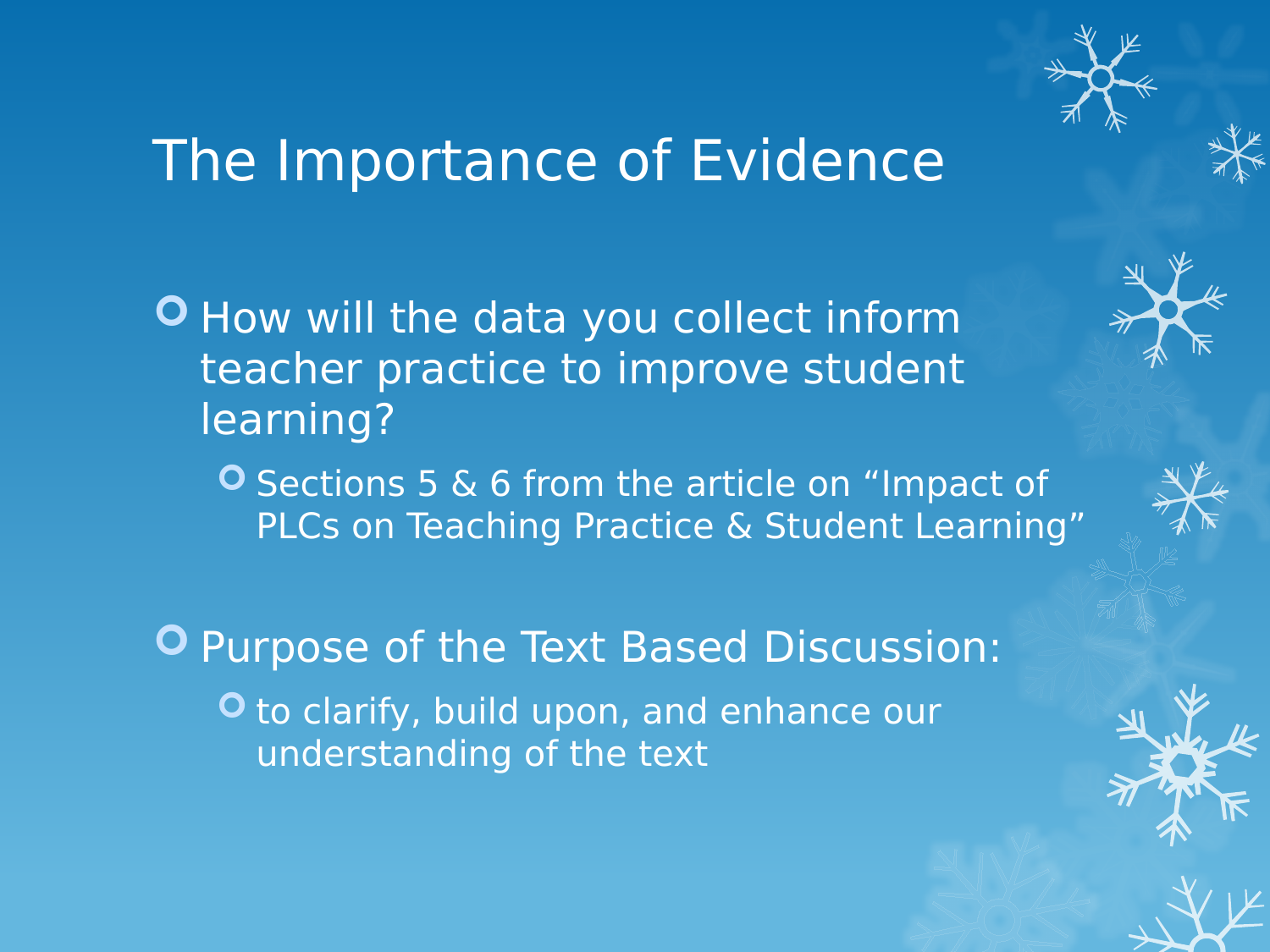

# The Importance of Evidence
How will the data you collect inform teacher practice to improve student learning?
Sections 5 & 6 from the article on “Impact of PLCs on Teaching Practice & Student Learning”

Purpose of the Text Based Discussion:
to clarify, build upon, and enhance our understanding of the text